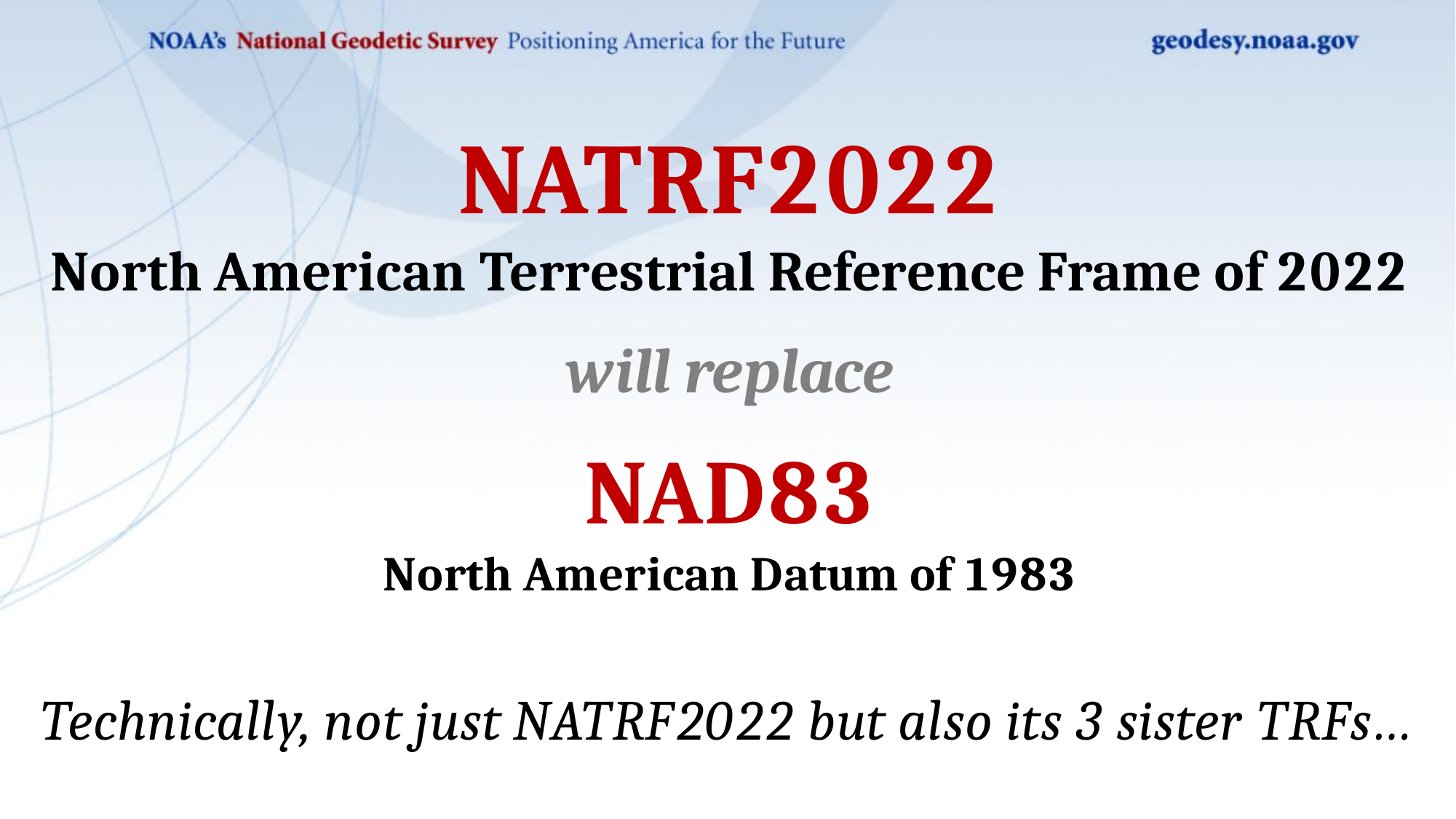

NATRF2022
North American Terrestrial Reference Frame of 2022
will replace
NAD83
North American Datum of 1983
Technically, not just NATRF2022 but also its 3 sister TRFs…